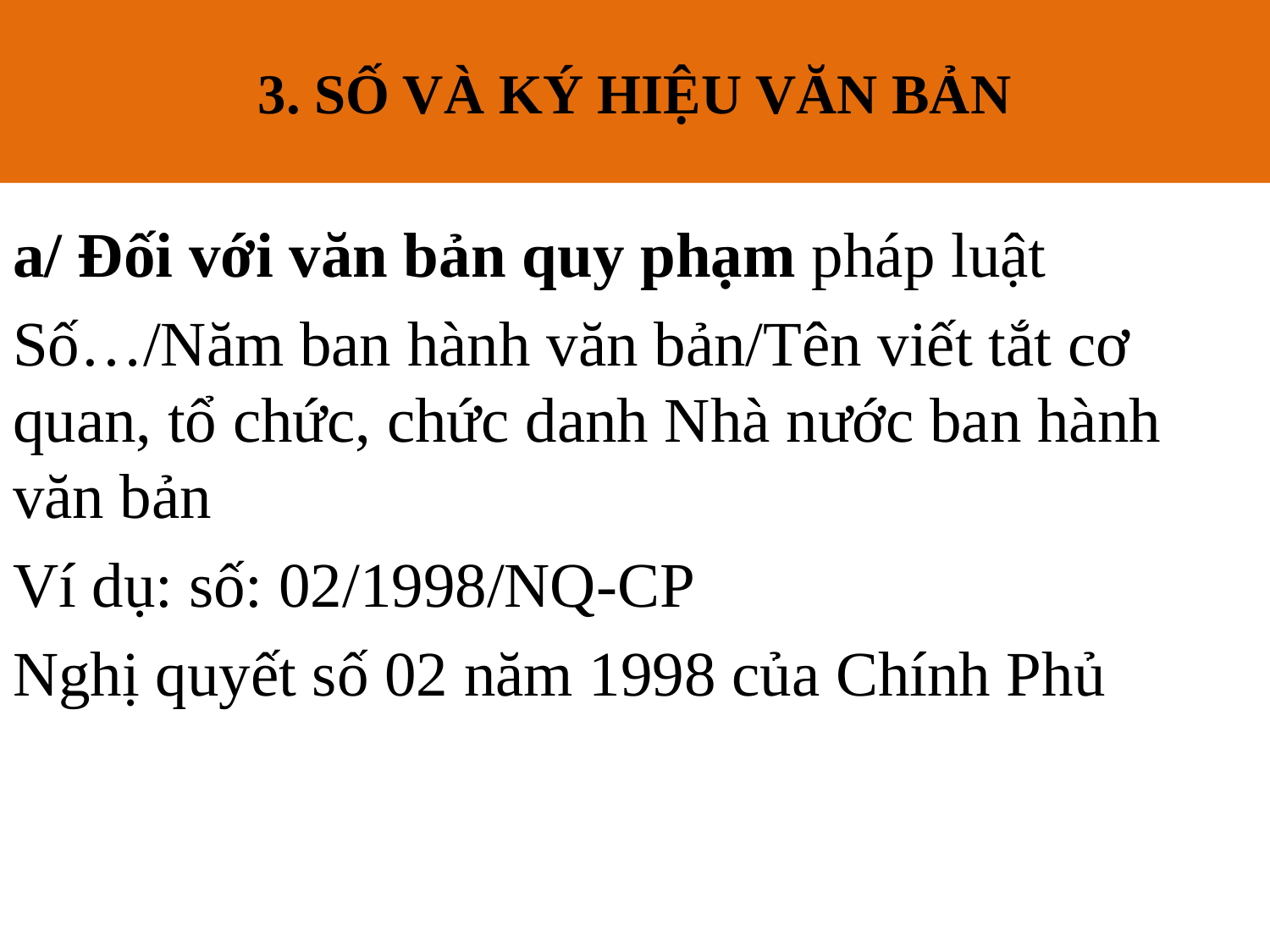

3. SỐ VÀ KÝ HIỆU VĂN BẢN
# 3. SỐ VÀ KÝ HIỆU CỦA VĂN BẢN
a/ Đối với văn bản quy phạm pháp luật
Số…/Năm ban hành văn bản/Tên viết tắt cơ quan, tổ chức, chức danh Nhà nước ban hành văn bản
Ví dụ: số: 02/1998/NQ-CP
Nghị quyết số 02 năm 1998 của Chính Phủ